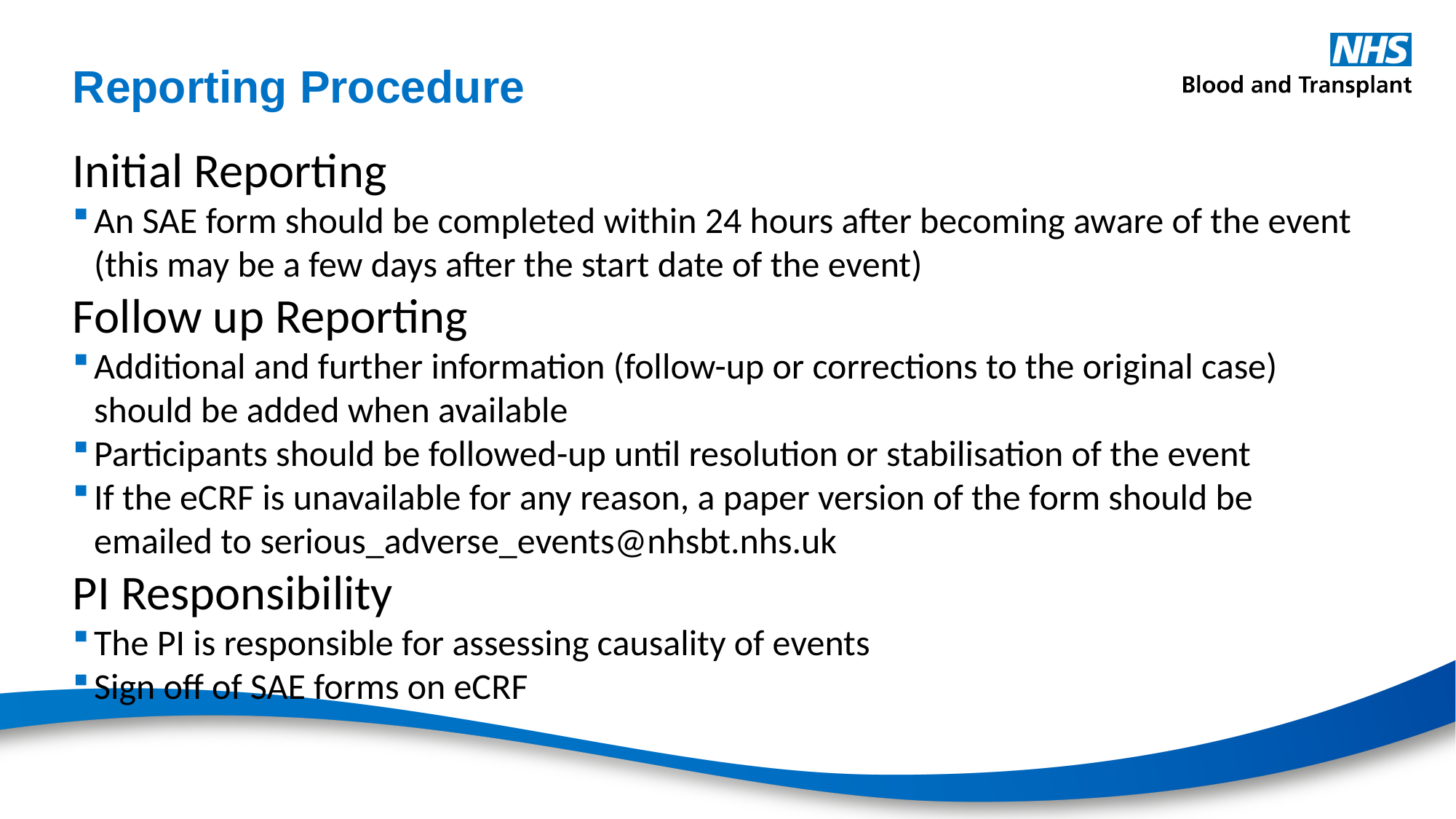

# Reporting Procedure
Initial Reporting
An SAE form should be completed within 24 hours after becoming aware of the event (this may be a few days after the start date of the event)
Follow up Reporting
Additional and further information (follow-up or corrections to the original case) should be added when available
Participants should be followed-up until resolution or stabilisation of the event
If the eCRF is unavailable for any reason, a paper version of the form should be emailed to serious_adverse_events@nhsbt.nhs.uk
PI Responsibility
The PI is responsible for assessing causality of events
Sign off of SAE forms on eCRF